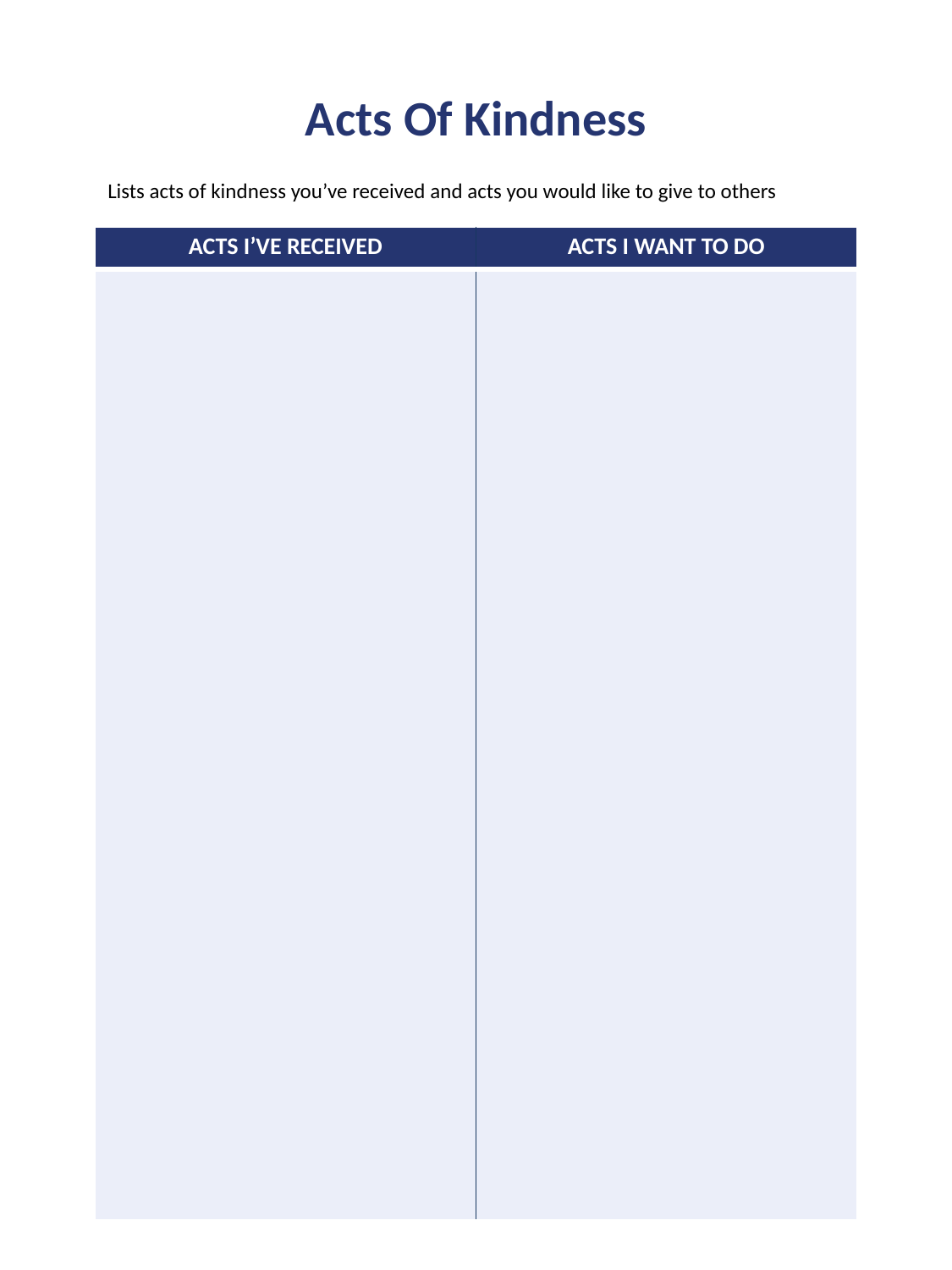

Acts Of Kindness
Lists acts of kindness you’ve received and acts you would like to give to others
| ACTS I’VE RECEIVED | ACTS I WANT TO DO |
| --- | --- |
|  |  |